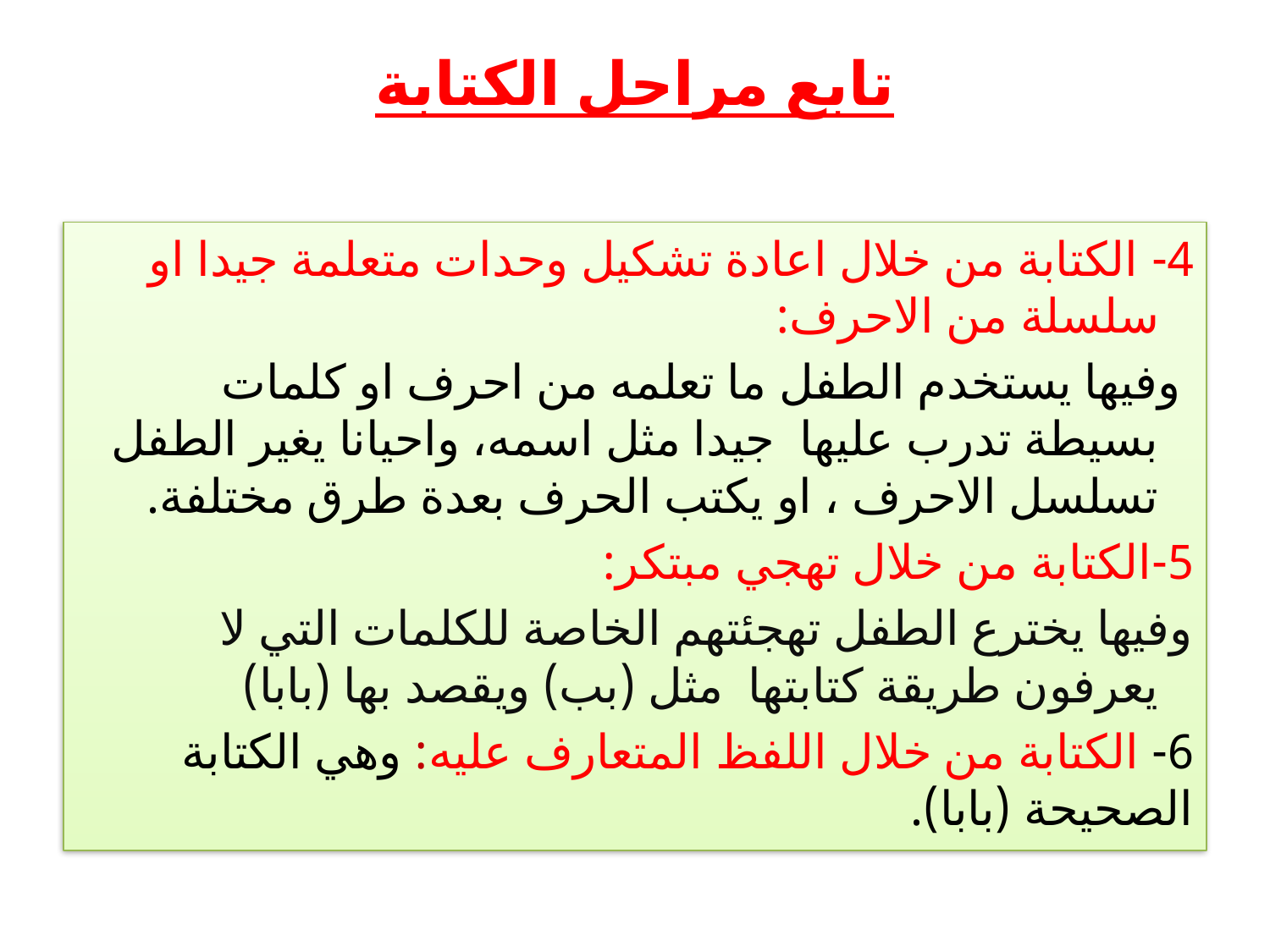

# تابع مراحل الكتابة
4- الكتابة من خلال اعادة تشكيل وحدات متعلمة جيدا او سلسلة من الاحرف:
 وفيها يستخدم الطفل ما تعلمه من احرف او كلمات  بسيطة تدرب عليها  جيدا مثل اسمه، واحيانا يغير الطفل تسلسل الاحرف ، او يكتب الحرف بعدة طرق مختلفة.
5-الكتابة من خلال تهجي مبتكر:
وفيها يخترع الطفل تهجئتهم الخاصة للكلمات التي لا يعرفون طريقة كتابتها  مثل (بب) ويقصد بها (بابا)
6- الكتابة من خلال اللفظ المتعارف عليه: وهي الكتابة الصحيحة (بابا).